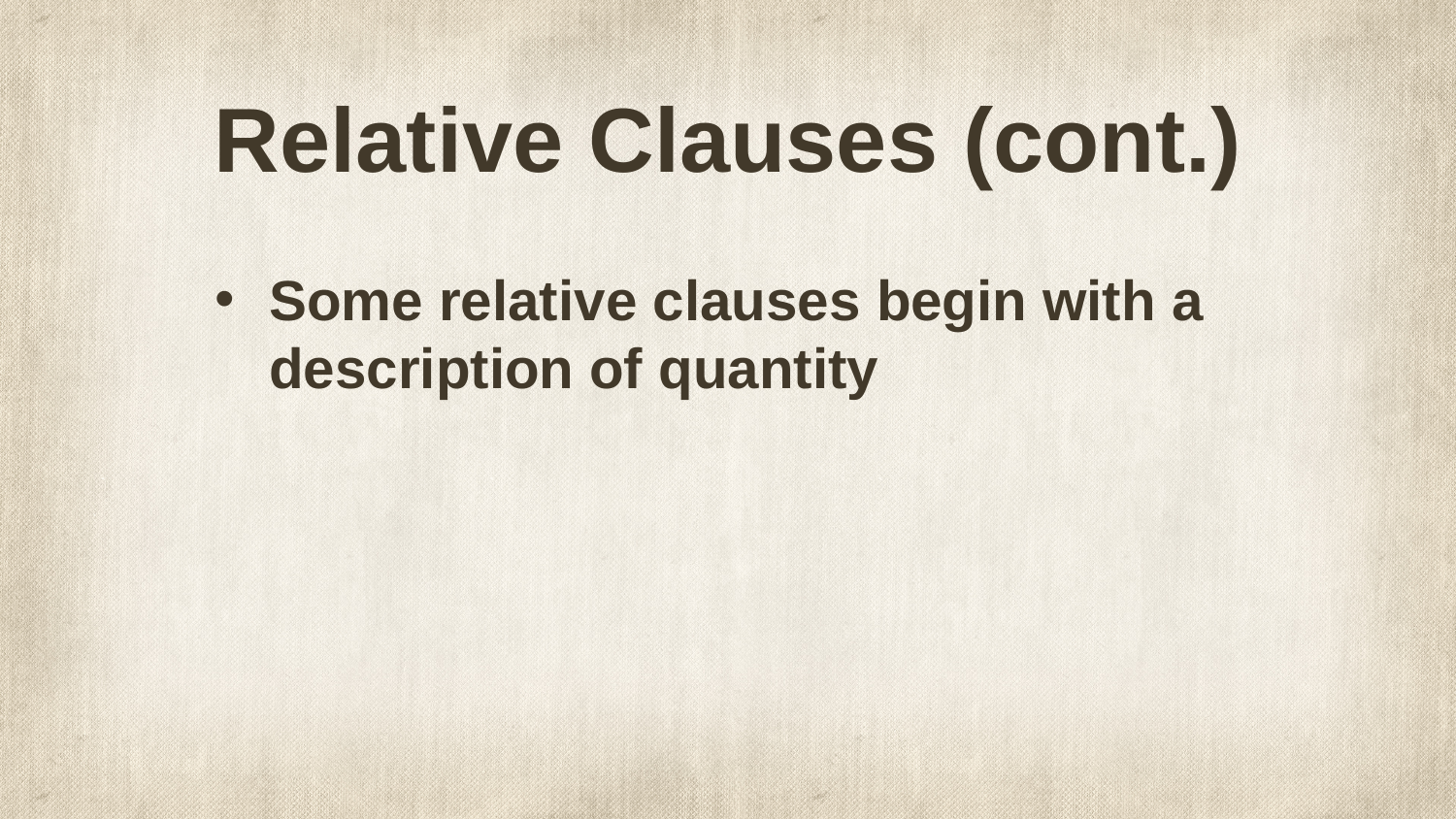

# Relative Clauses (cont.)
Some relative clauses begin with a description of quantity